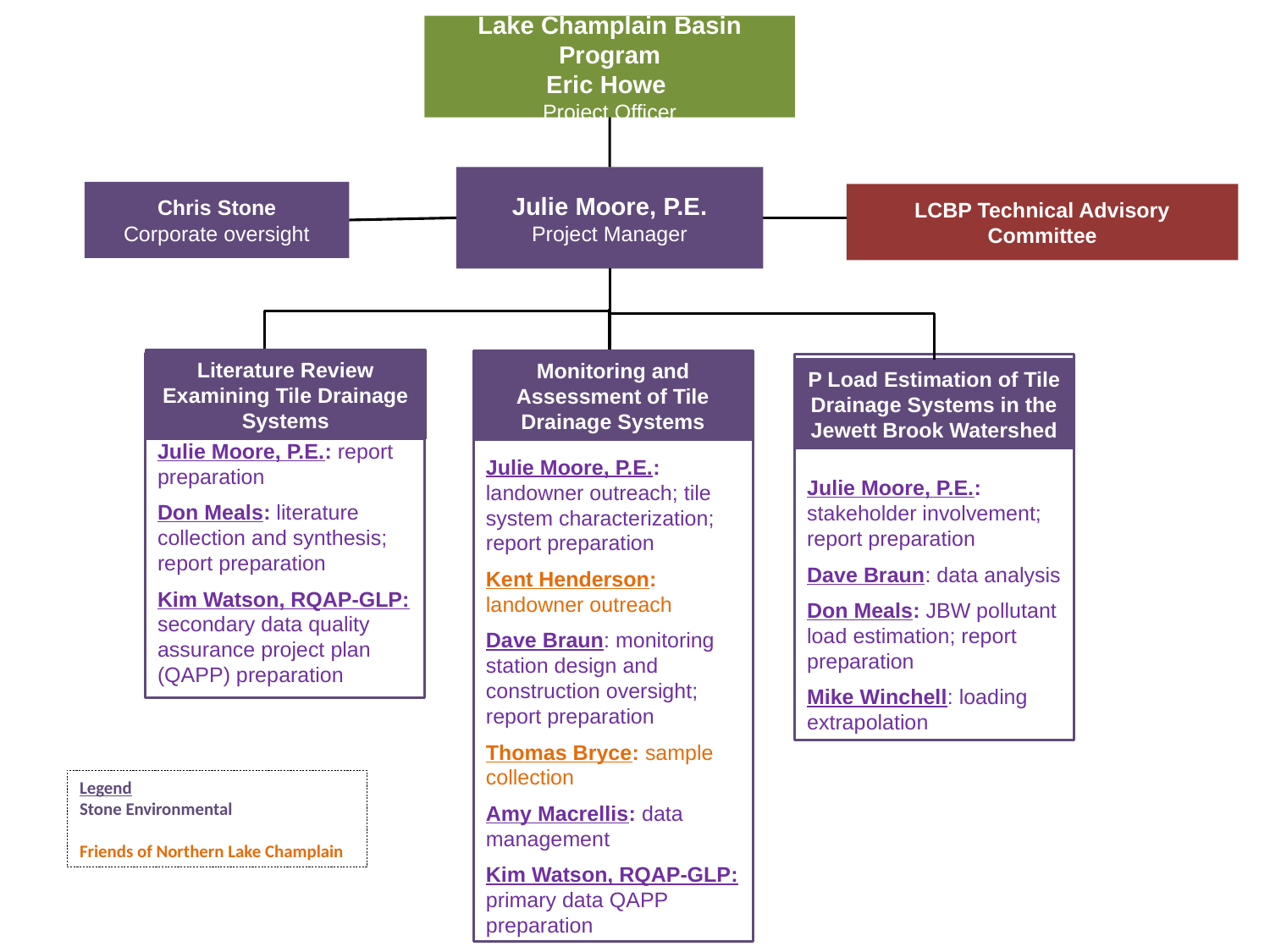

Lake Champlain Basin Program
Eric Howe
Project Officer
Julie Moore, P.E.
Project Manager
Chris Stone
Corporate oversight
LCBP Technical Advisory Committee
Literature Review Examining Tile Drainage Systems

Julie Moore, P.E.: report preparation
Don Meals: literature collection and synthesis; report preparation
Kim Watson, RQAP-GLP: secondary data quality assurance project plan (QAPP) preparation

P Load Estimation of Tile Drainage Systems in the Jewett Brook Watershed

Julie Moore, P.E.: stakeholder involvement; report preparation
Dave Braun: data analysis
Don Meals: JBW pollutant load estimation; report preparation
Mike Winchell: loading extrapolation

Monitoring and Assessment of Tile Drainage Systems

Julie Moore, P.E.: landowner outreach; tile system characterization; report preparation
Kent Henderson: landowner outreach
Dave Braun: monitoring station design and construction oversight; report preparation
Thomas Bryce: sample collection
Amy Macrellis: data management
Kim Watson, RQAP-GLP: primary data QAPP preparation
Legend
Stone Environmental
Friends of Northern Lake Champlain